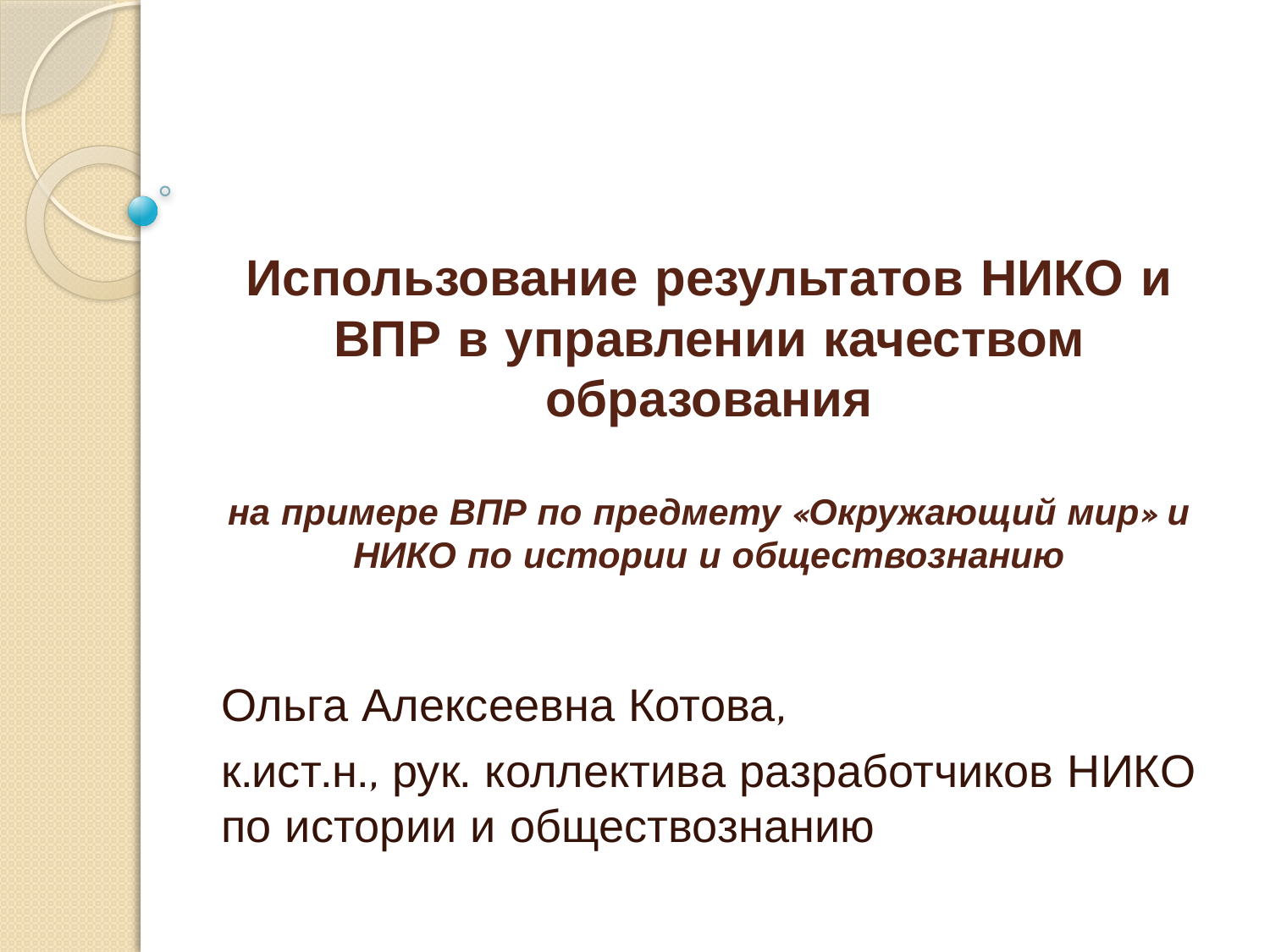

# Использование результатов НИКО и ВПР в управлении качеством образования на примере ВПР по предмету «Окружающий мир» и НИКО по истории и обществознанию
Ольга Алексеевна Котова,
к.ист.н., рук. коллектива разработчиков НИКО по истории и обществознанию